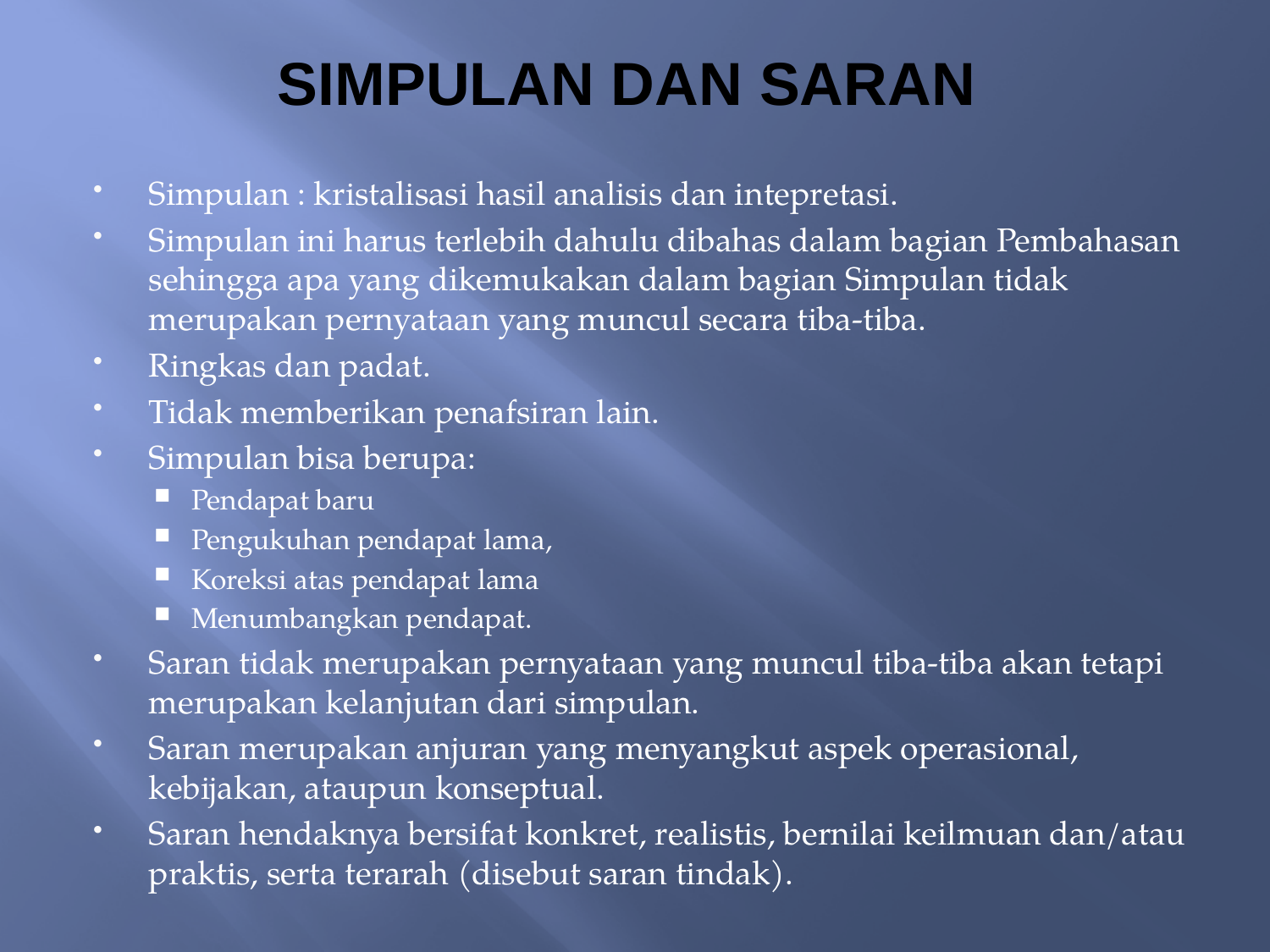

# SIMPULAN DAN SARAN
Simpulan : kristalisasi hasil analisis dan intepretasi.
Simpulan ini harus terlebih dahulu dibahas dalam bagian Pembahasan sehingga apa yang dikemukakan dalam bagian Simpulan tidak merupakan pernyataan yang muncul secara tiba-tiba.
Ringkas dan padat.
Tidak memberikan penafsiran lain.
Simpulan bisa berupa:
Pendapat baru
Pengukuhan pendapat lama,
Koreksi atas pendapat lama
Menumbangkan pendapat.
Saran tidak merupakan pernyataan yang muncul tiba-tiba akan tetapi merupakan kelanjutan dari simpulan.
Saran merupakan anjuran yang menyangkut aspek operasional, kebijakan, ataupun konseptual.
Saran hendaknya bersifat konkret, realistis, bernilai keilmuan dan/atau praktis, serta terarah (disebut saran tindak).